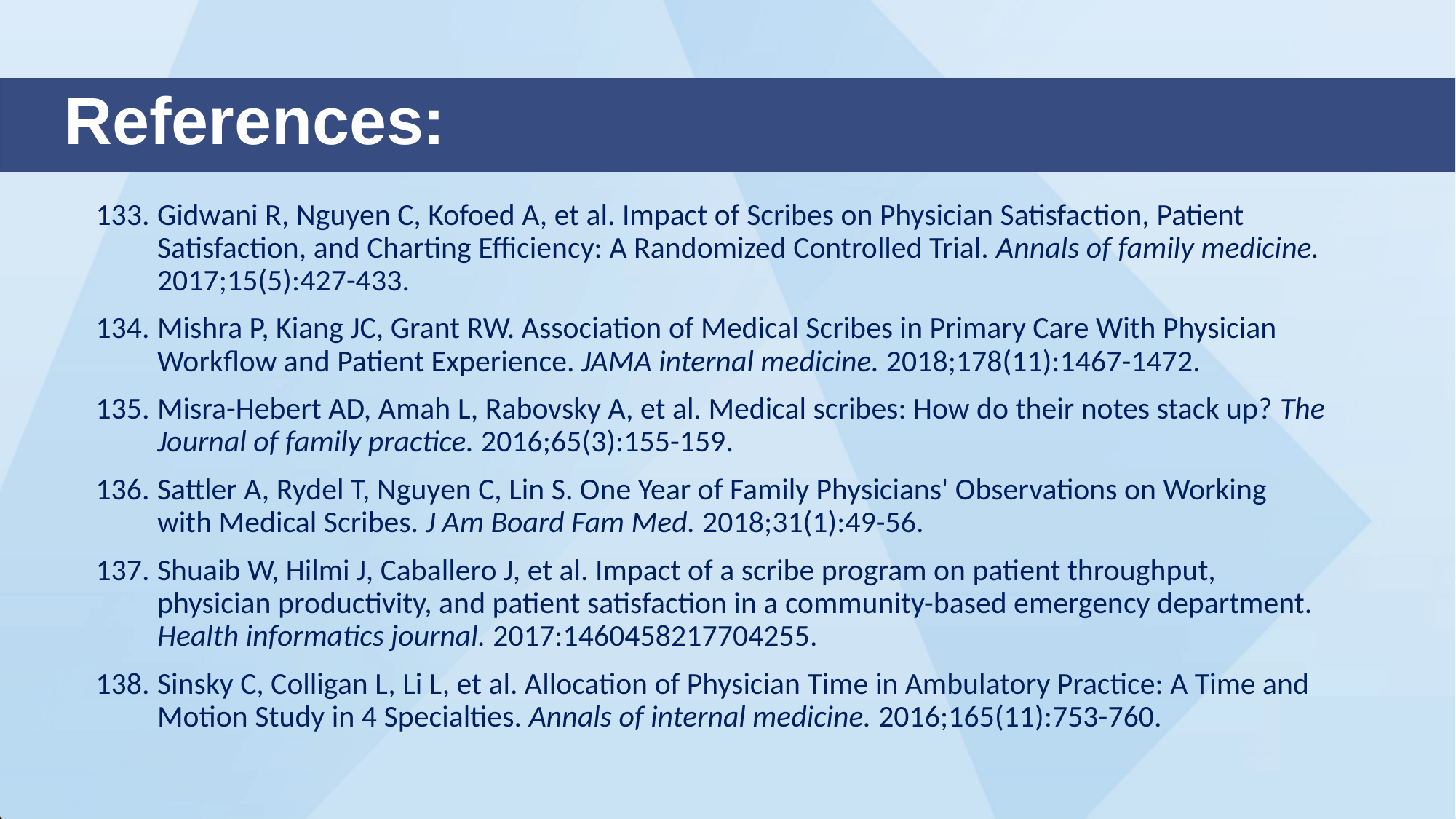

# References:
Gidwani R, Nguyen C, Kofoed A, et al. Impact of Scribes on Physician Satisfaction, Patient Satisfaction, and Charting Efficiency: A Randomized Controlled Trial. Annals of family medicine. 2017;15(5):427-433.
Mishra P, Kiang JC, Grant RW. Association of Medical Scribes in Primary Care With Physician Workflow and Patient Experience. JAMA internal medicine. 2018;178(11):1467-1472.
Misra-Hebert AD, Amah L, Rabovsky A, et al. Medical scribes: How do their notes stack up? The Journal of family practice. 2016;65(3):155-159.
Sattler A, Rydel T, Nguyen C, Lin S. One Year of Family Physicians' Observations on Working with Medical Scribes. J Am Board Fam Med. 2018;31(1):49-56.
Shuaib W, Hilmi J, Caballero J, et al. Impact of a scribe program on patient throughput, physician productivity, and patient satisfaction in a community-based emergency department. Health informatics journal. 2017:1460458217704255.
Sinsky C, Colligan L, Li L, et al. Allocation of Physician Time in Ambulatory Practice: A Time and Motion Study in 4 Specialties. Annals of internal medicine. 2016;165(11):753-760.